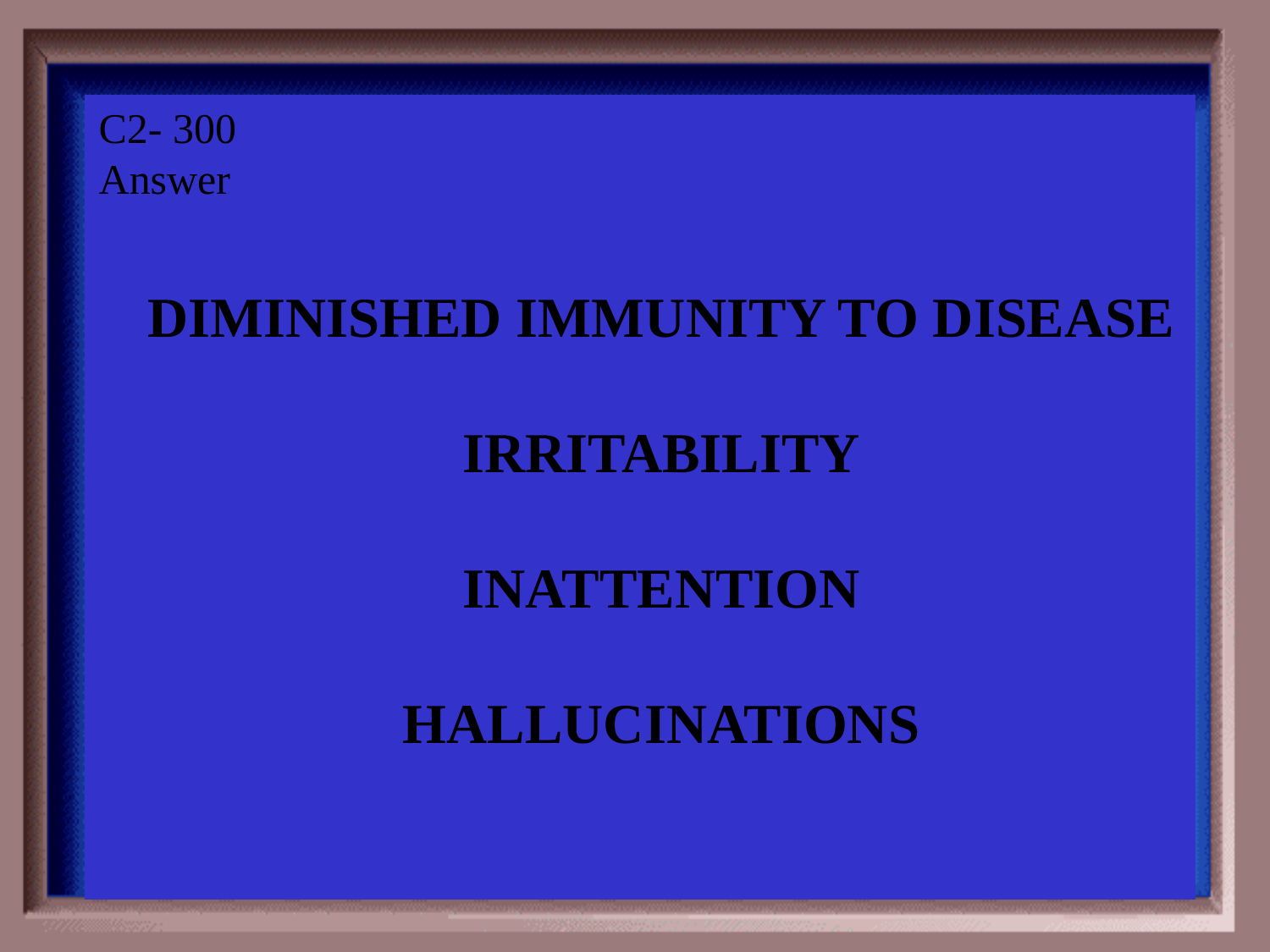

Category #2 $300 Question

C2- 300
Answer
Diminished immunity to disease

Irritability

Inattention

hallucinations